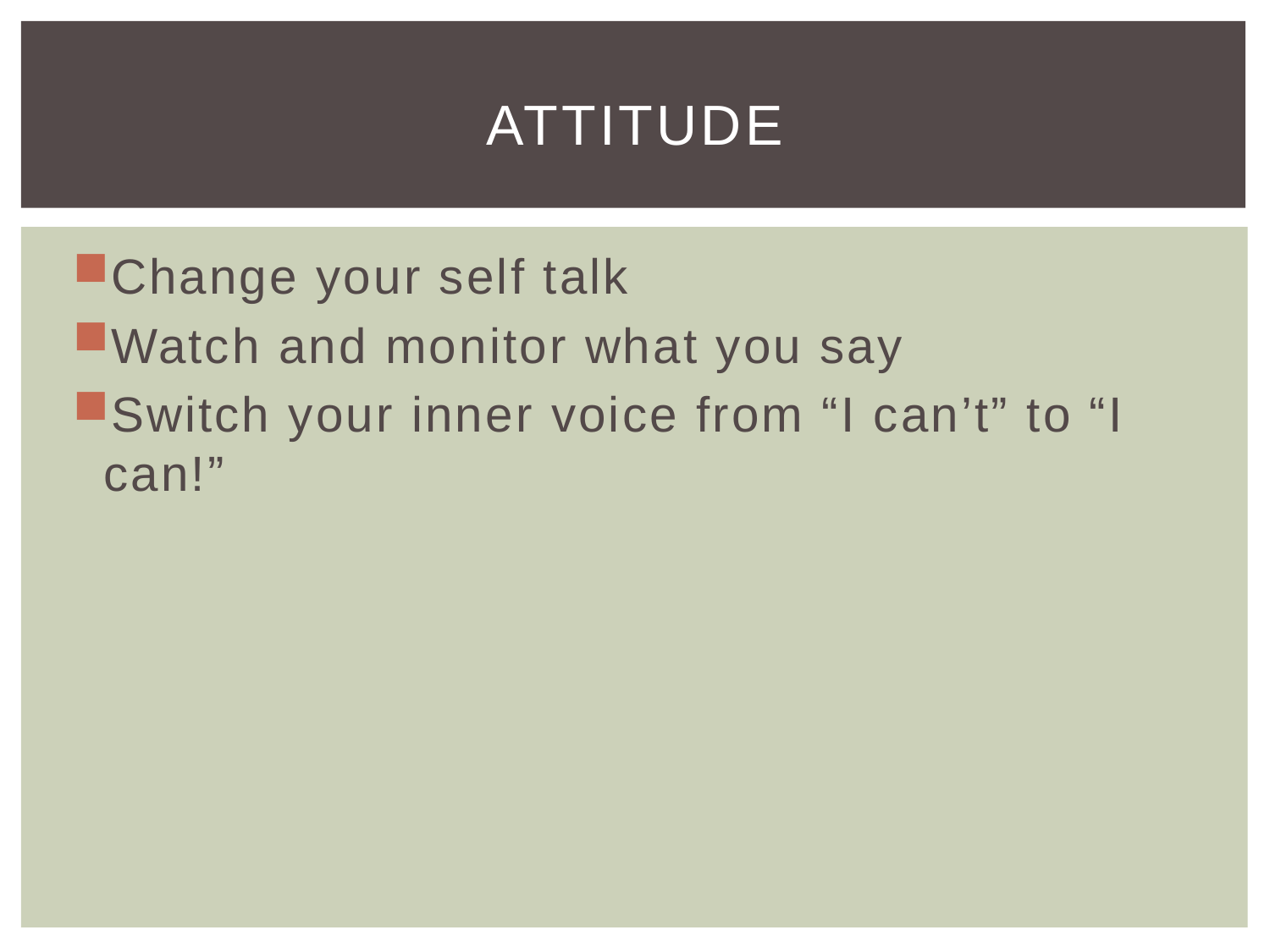

# Attitude
Change your self talk
Watch and monitor what you say
Switch your inner voice from “I can’t” to “I can!”